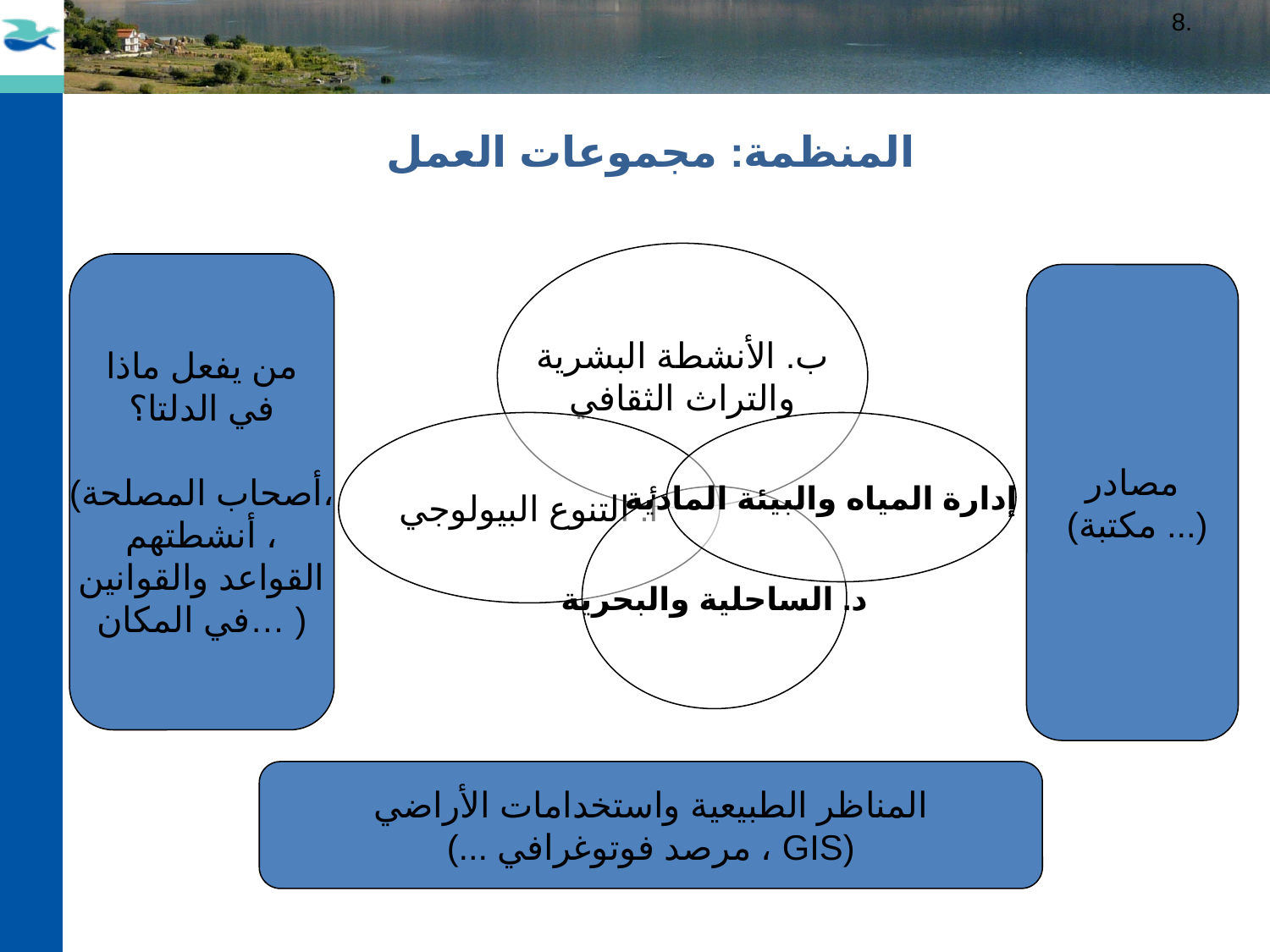

8.
المنظمة: مجموعات العمل
ب. الأنشطة البشرية
والتراث الثقافي
من يفعل ماذا
في الدلتا؟

(أصحاب المصلحة،
أنشطتهم ،
القواعد والقوانين
في المكان… )
مصادر
 (مكتبة ...)

أ. التنوع البيولوجي
ج. إدارة المياه والبيئة المادية
د. الساحلية والبحرية
المناظر الطبيعية واستخدامات الأراضي
(GIS ، مرصد فوتوغرافي ...)